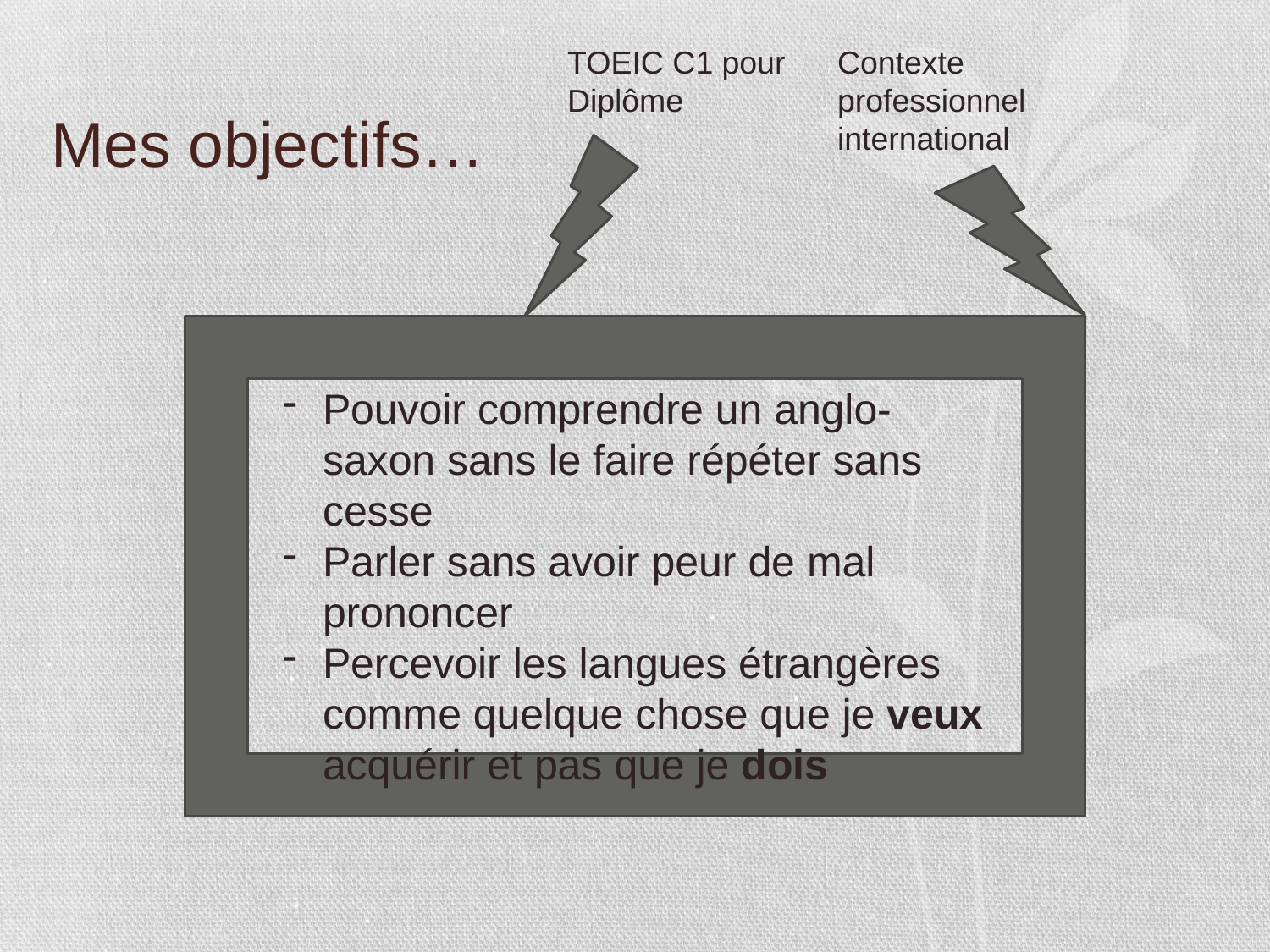

# Mes objectifs…
TOEIC C1 pour Diplôme
Contexte  professionnel
international

Pouvoir comprendre un anglo-saxon sans le faire répéter sans cesse
Parler sans avoir peur de mal prononcer
Percevoir les langues étrangères comme quelque chose que je veux acquérir et pas que je dois